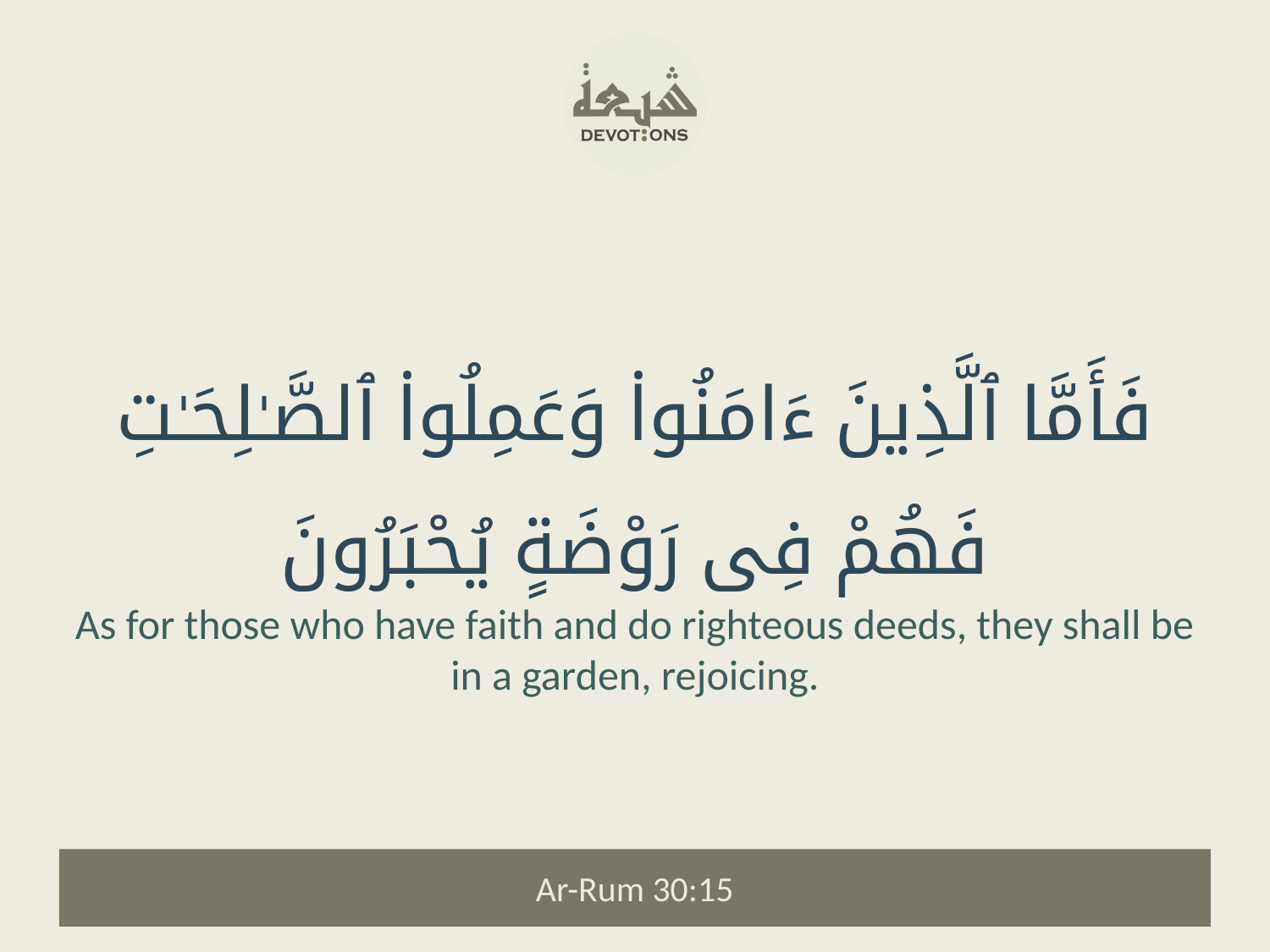

فَأَمَّا ٱلَّذِينَ ءَامَنُوا۟ وَعَمِلُوا۟ ٱلصَّـٰلِحَـٰتِ فَهُمْ فِى رَوْضَةٍ يُحْبَرُونَ
As for those who have faith and do righteous deeds, they shall be in a garden, rejoicing.
Ar-Rum 30:15